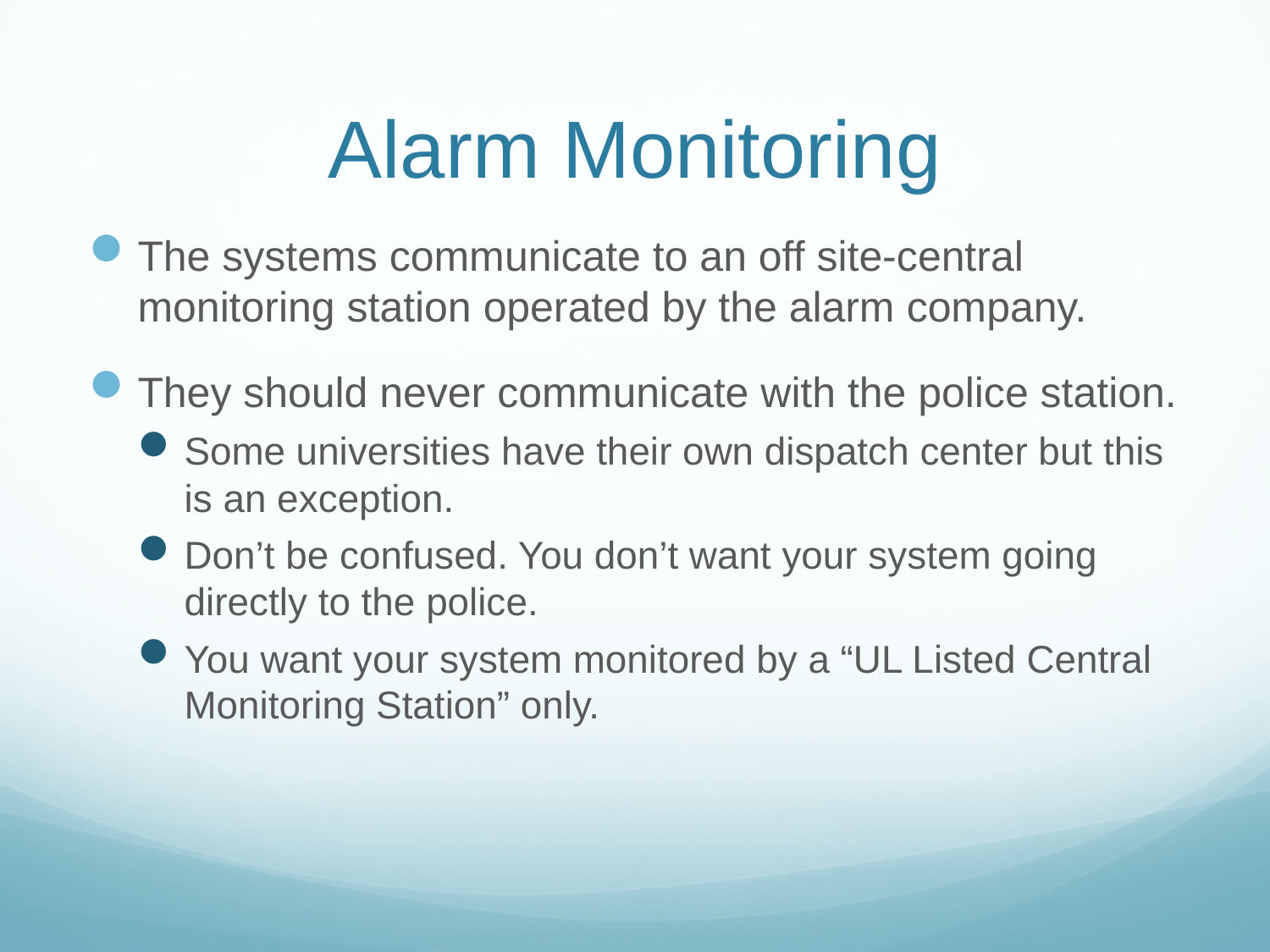

# Alarm Monitoring
The systems communicate to an off site-central monitoring station operated by the alarm company.
They should never communicate with the police station.
Some universities have their own dispatch center but this is an exception.
Don’t be confused. You don’t want your system going directly to the police.
You want your system monitored by a “UL Listed Central Monitoring Station” only.